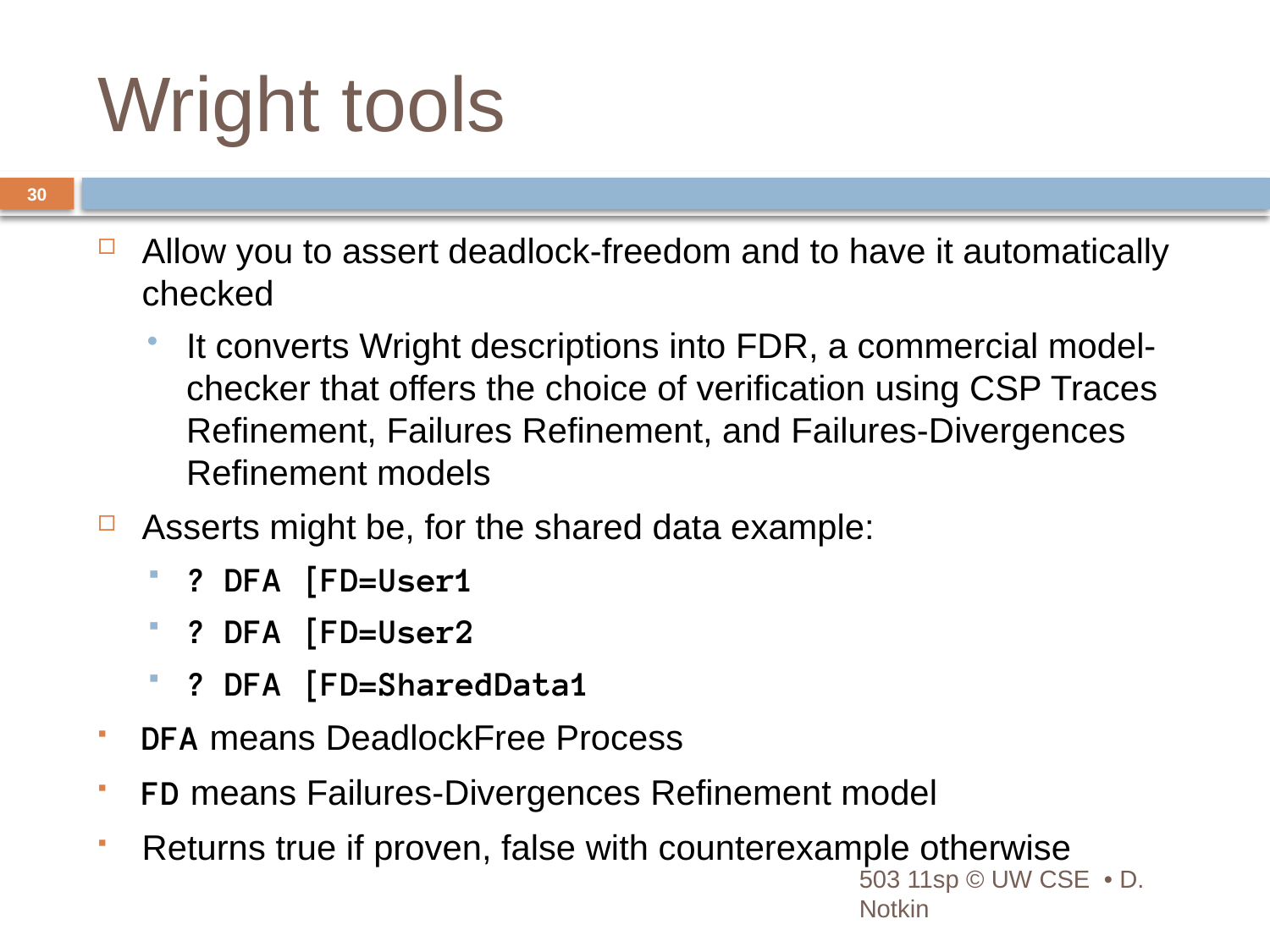

# Wright tools
30
Allow you to assert deadlock-freedom and to have it automatically checked
It converts Wright descriptions into FDR, a commercial model-checker that offers the choice of verification using CSP Traces Refinement, Failures Refinement, and Failures-Divergences Refinement models
Asserts might be, for the shared data example:
? DFA [FD=User1
? DFA [FD=User2
? DFA [FD=SharedData1
DFA means DeadlockFree Process
FD means Failures-Divergences Refinement model
Returns true if proven, false with counterexample otherwise

503 11sp © UW CSE  • D. Notkin